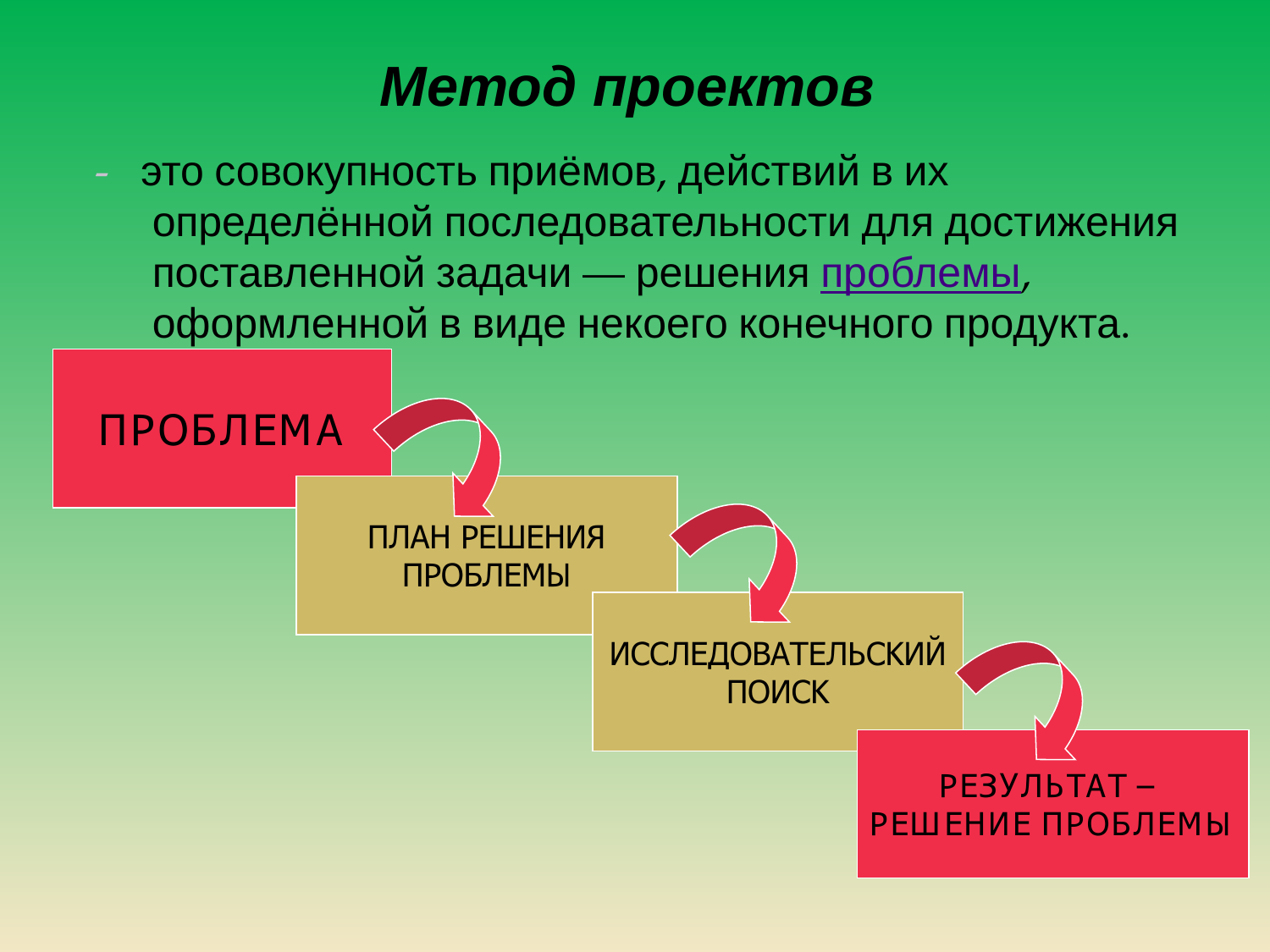

# Метод проектов
-   это совокупность приёмов, действий в их определённой последовательности для достижения поставленной задачи — решения проблемы, оформленной в виде некоего конечного продукта.
ПРОБЛЕМА

ПЛАН РЕШЕНИЯ
ПРОБЛЕМЫ

ИССЛЕДОВАТЕЛЬСКИЙ
ПОИСК

РЕЗУЛЬТАТ –
РЕШЕНИЕ ПРОБЛЕМЫ